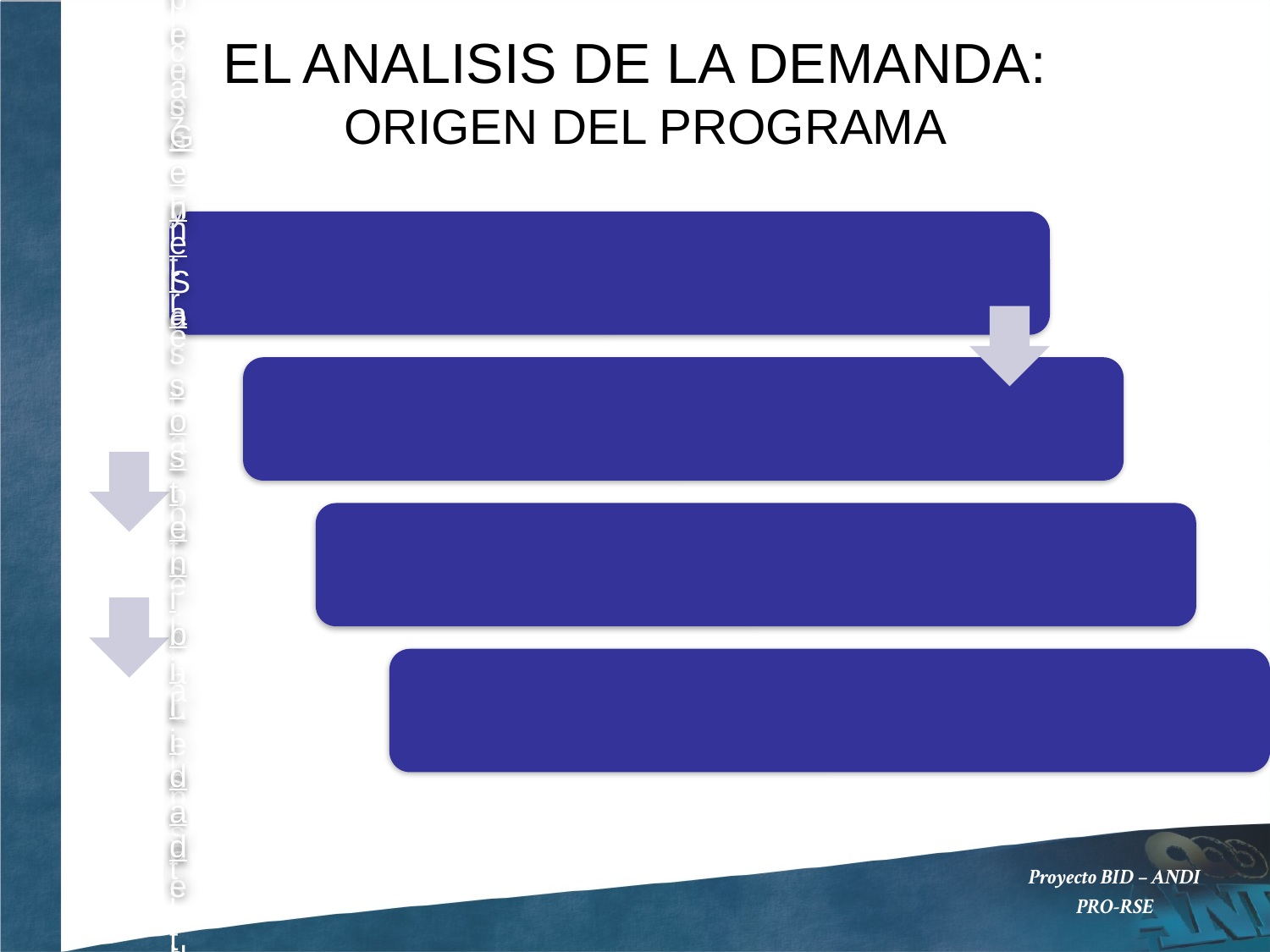

EL ANALISIS DE LA DEMANDA:
ORIGEN DEL PROGRAMA

Proyecto BID – ANDI
PRO-RSE